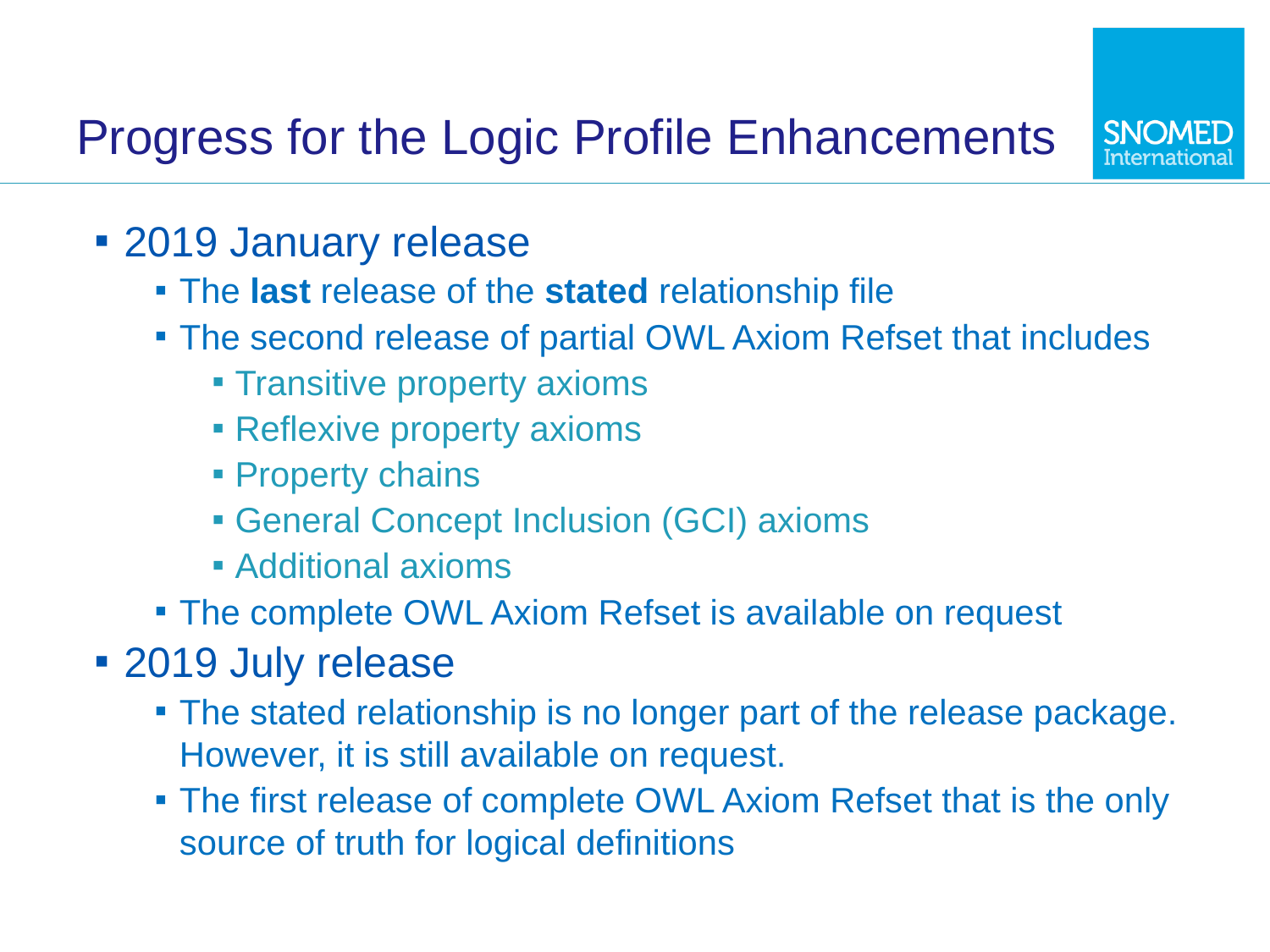

# Progress for the Logic Profile Enhancements
2019 January release
The last release of the stated relationship file
The second release of partial OWL Axiom Refset that includes
Transitive property axioms
Reflexive property axioms
Property chains
General Concept Inclusion (GCI) axioms
Additional axioms
The complete OWL Axiom Refset is available on request
2019 July release
The stated relationship is no longer part of the release package. However, it is still available on request.
The first release of complete OWL Axiom Refset that is the only source of truth for logical definitions